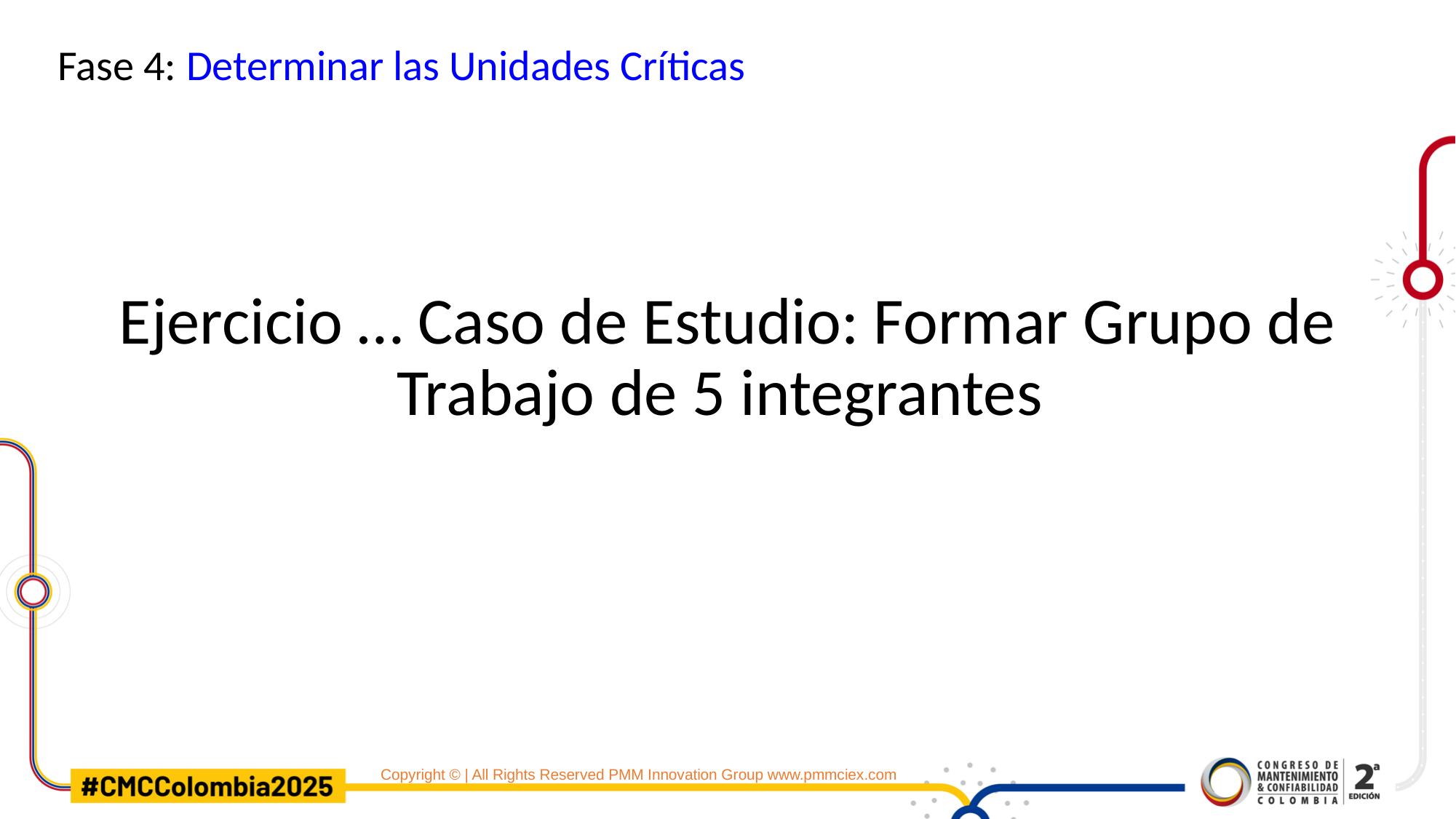

Fase 4: Determinar las Unidades Críticas
# Ejercicio … Caso de Estudio: Formar Grupo de Trabajo de 5 integrantes